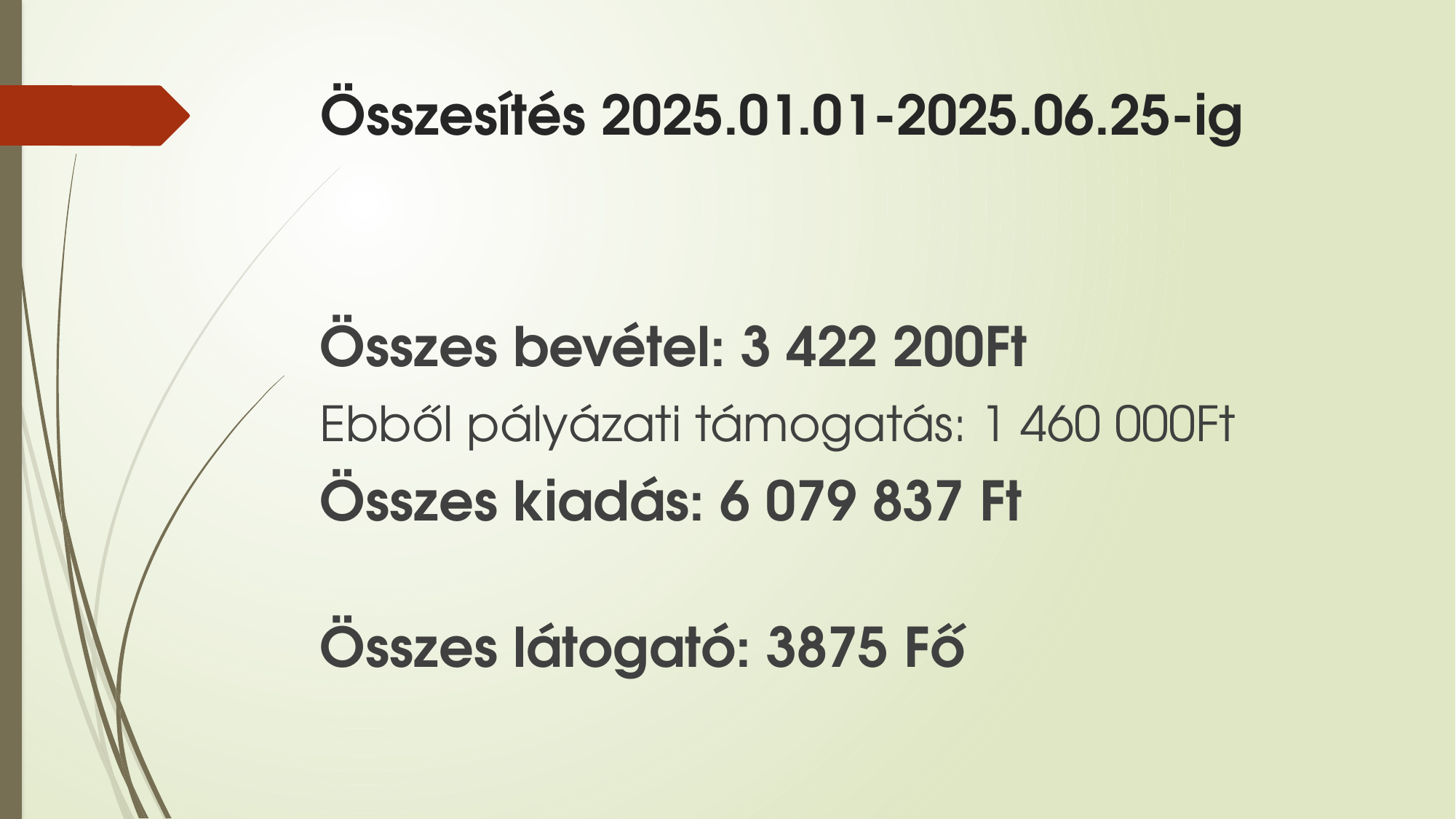

# Összesítés 2025.01.01-2025.06.25-ig

Összes bevétel: 3 422 200Ft
Ebből pályázati támogatás: 1 460 000Ft
Összes kiadás: 6 079 837 Ft

Összes látogató: 3875 Fő